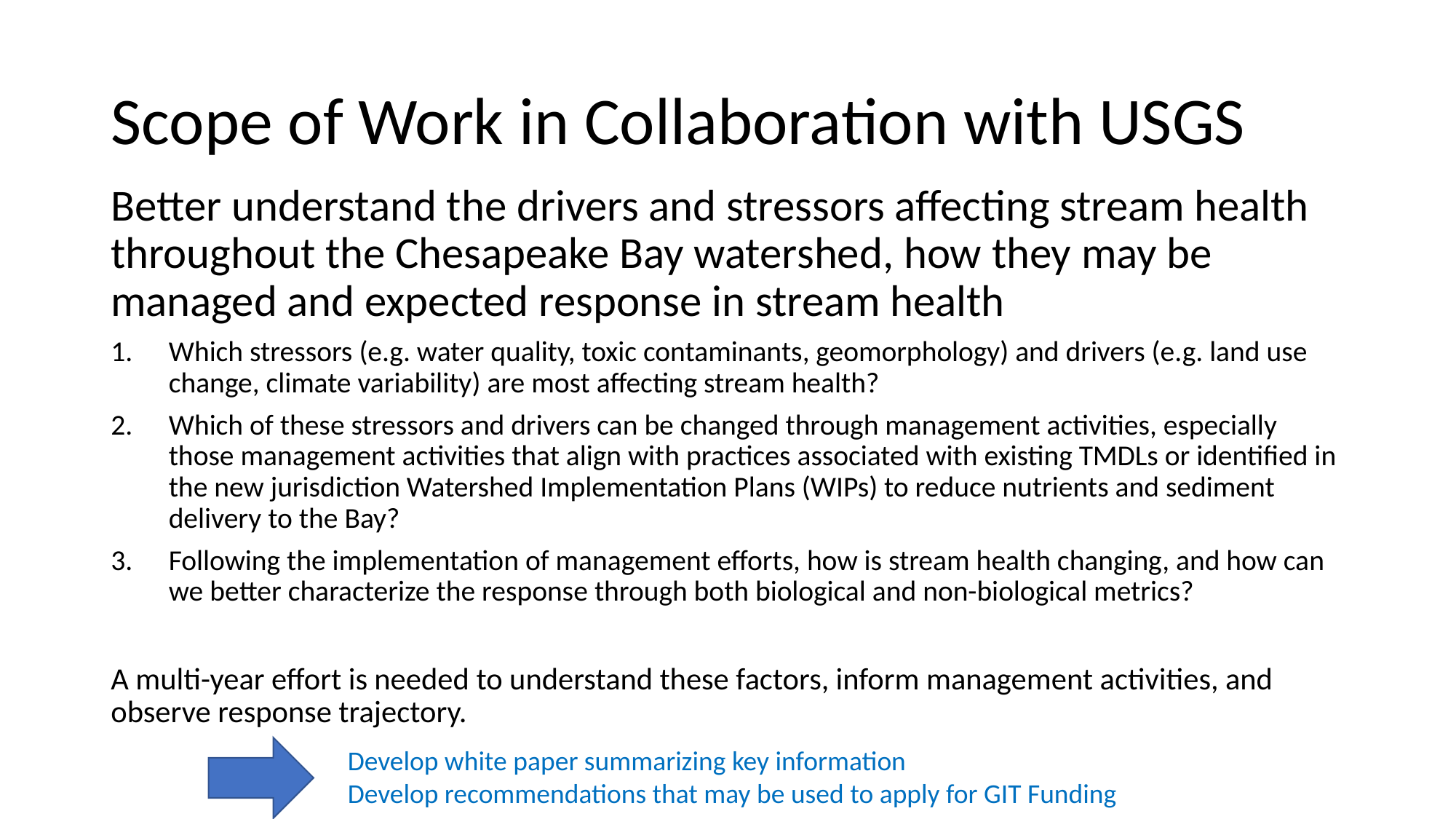

# Scope of Work in Collaboration with USGS
Better understand the drivers and stressors affecting stream health throughout the Chesapeake Bay watershed, how they may be managed and expected response in stream health
Which stressors (e.g. water quality, toxic contaminants, geomorphology) and drivers (e.g. land use change, climate variability) are most affecting stream health?
Which of these stressors and drivers can be changed through management activities, especially those management activities that align with practices associated with existing TMDLs or identified in the new jurisdiction Watershed Implementation Plans (WIPs) to reduce nutrients and sediment delivery to the Bay?
Following the implementation of management efforts, how is stream health changing, and how can we better characterize the response through both biological and non-biological metrics?

A multi-year effort is needed to understand these factors, inform management activities, and observe response trajectory.

Develop white paper summarizing key information
Develop recommendations that may be used to apply for GIT Funding